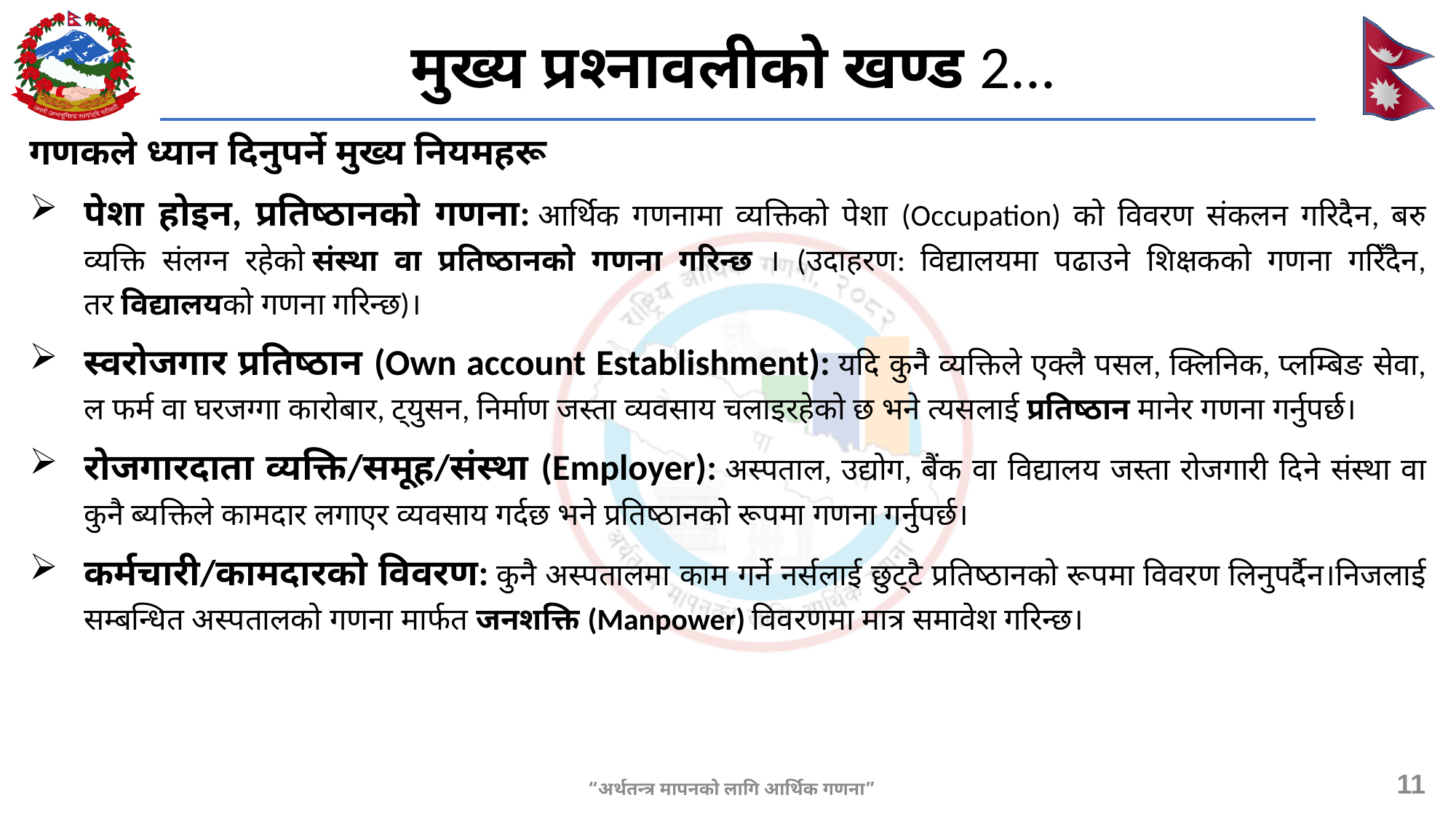

# मुख्य प्रश्नावलीको खण्ड 2...
गणकले ध्यान दिनुपर्ने मुख्य नियमहरू
पेशा होइन, प्रतिष्ठानको गणना: आर्थिक गणनामा व्यक्तिको पेशा (Occupation) को विवरण संकलन गरिदैन, बरु व्यक्ति संलग्न रहेको संस्था वा प्रतिष्ठानको गणना गरिन्छ । (उदाहरण: विद्यालयमा पढाउने शिक्षकको गणना गरिँदैन, तर विद्यालयको गणना गरिन्छ)।
स्वरोजगार प्रतिष्ठान (Own account Establishment): यदि कुनै व्यक्तिले एक्लै पसल, क्लिनिक, प्लम्बिङ सेवा, ल फर्म वा घरजग्गा कारोबार, ट्युसन, निर्माण जस्ता व्यवसाय चलाइरहेको छ भने त्यसलाई प्रतिष्ठान मानेर गणना गर्नुपर्छ।
रोजगारदाता व्यक्ति/समूह/संस्था (Employer): अस्पताल, उद्योग, बैंक वा विद्यालय जस्ता रोजगारी दिने संस्था वा कुनै ब्यक्तिले कामदार लगाएर व्यवसाय गर्दछ भने प्रतिष्ठानको रूपमा गणना गर्नुपर्छ।
कर्मचारी/कामदारको विवरण: कुनै अस्पतालमा काम गर्ने नर्सलाई छुट्टै प्रतिष्ठानको रूपमा विवरण लिनुपर्दैन।निजलाई सम्बन्धित अस्पतालको गणना मार्फत जनशक्ति (Manpower) विवरणमा मात्र समावेश गरिन्छ।

11
“अर्थतन्त्र मापनको लागि आर्थिक गणना”